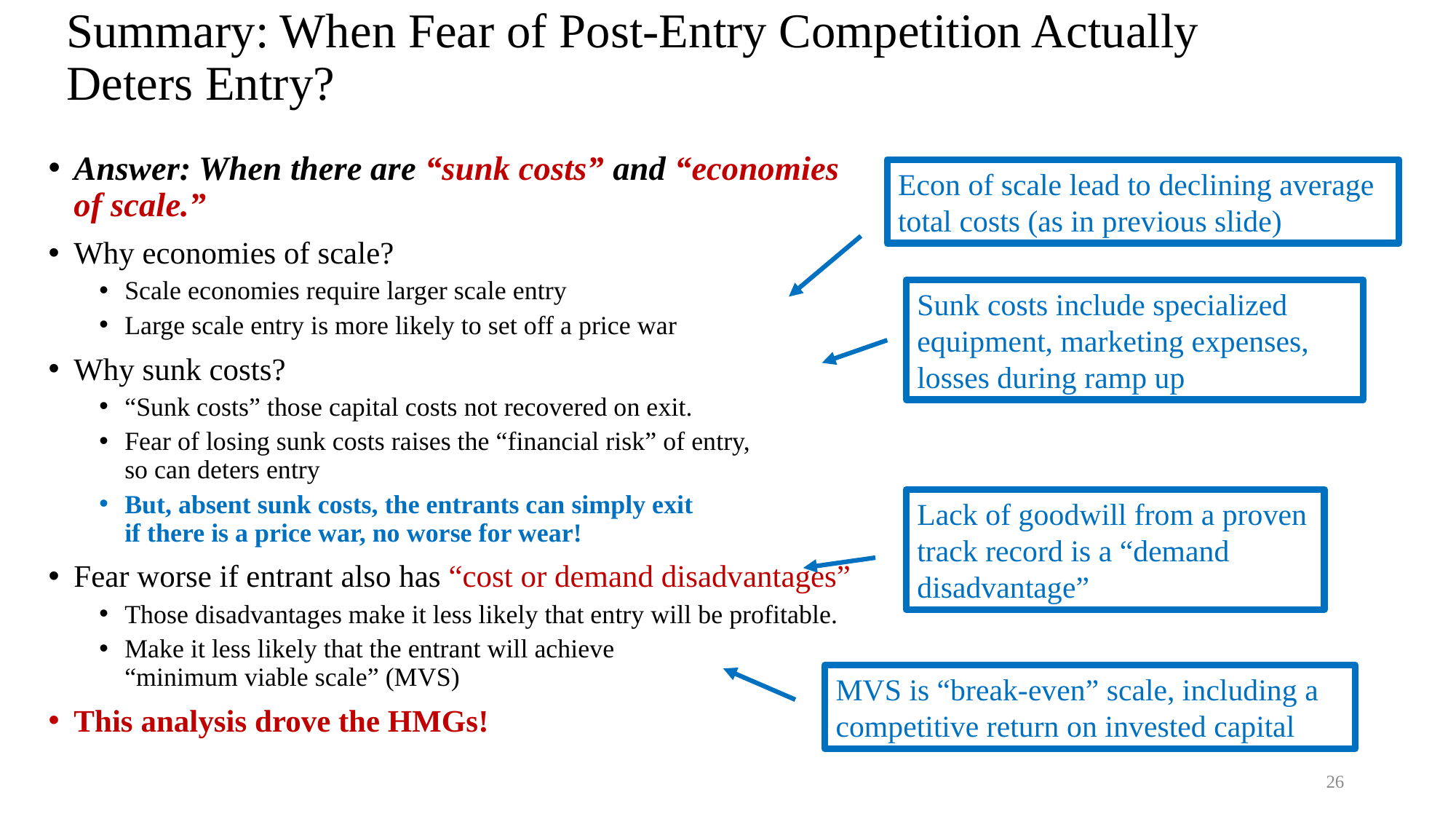

# Summary: When Fear of Post-Entry Competition Actually Deters Entry?
Answer: When there are “sunk costs” and “economies of scale.”
Why economies of scale?
Scale economies require larger scale entry
Large scale entry is more likely to set off a price war
Why sunk costs?
“Sunk costs” those capital costs not recovered on exit.
Fear of losing sunk costs raises the “financial risk” of entry,
so can deters entry
But, absent sunk costs, the entrants can simply exit
if there is a price war, no worse for wear!
Fear worse if entrant also has “cost or demand disadvantages”
Those disadvantages make it less likely that entry will be profitable.
Make it less likely that the entrant will achieve
“minimum viable scale” (MVS)
This analysis drove the HMGs!

Econ of scale lead to declining average total costs (as in previous slide)
Sunk costs include specialized equipment, marketing expenses, losses during ramp up
Lack of goodwill from a proven track record is a “demand disadvantage”
MVS is “break-even” scale, including a competitive return on invested capital
26